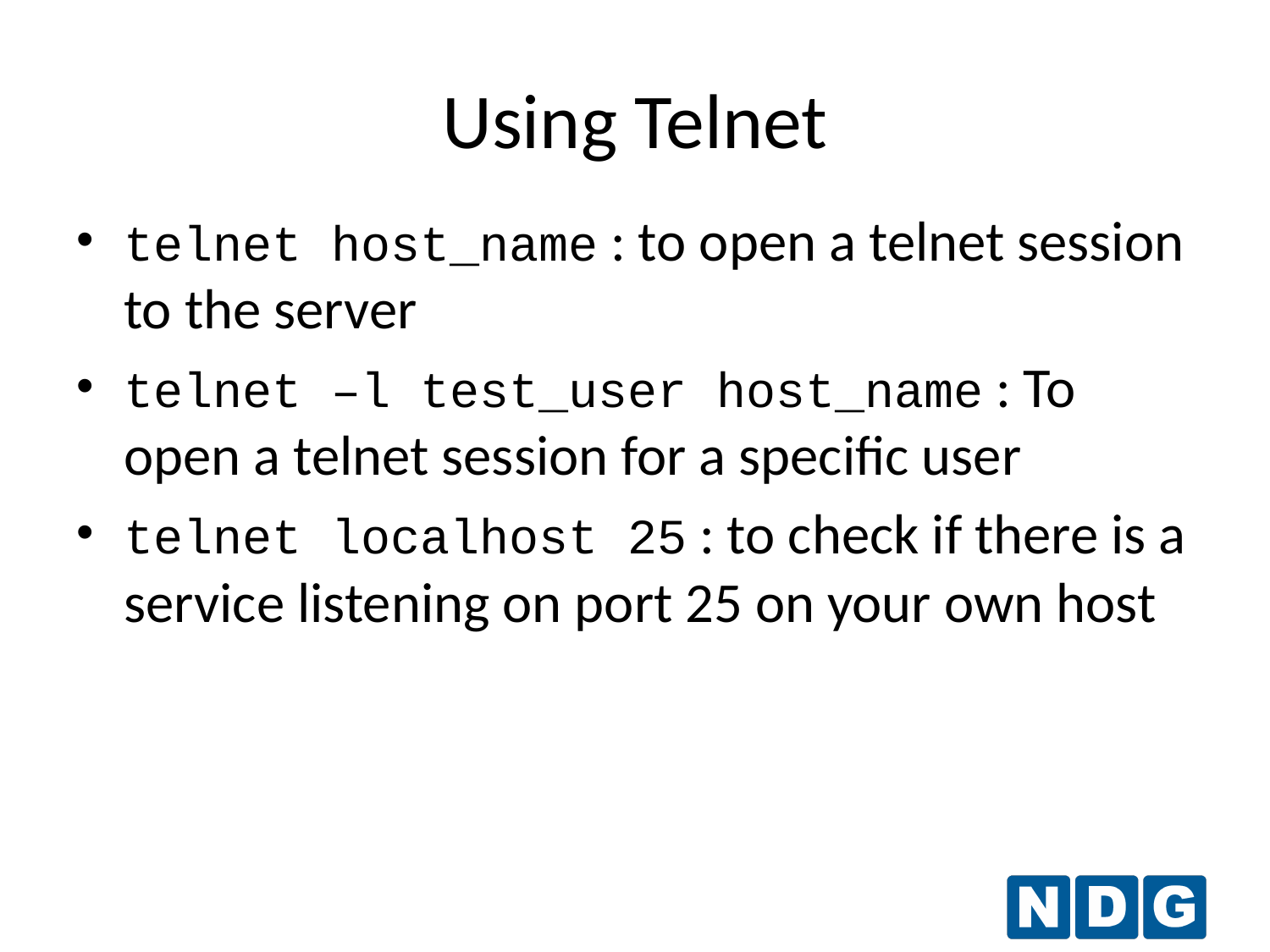

Using Telnet
telnet host_name : to open a telnet session to the server
telnet –l test_user host_name : To open a telnet session for a specific user
telnet localhost 25 : to check if there is a service listening on port 25 on your own host